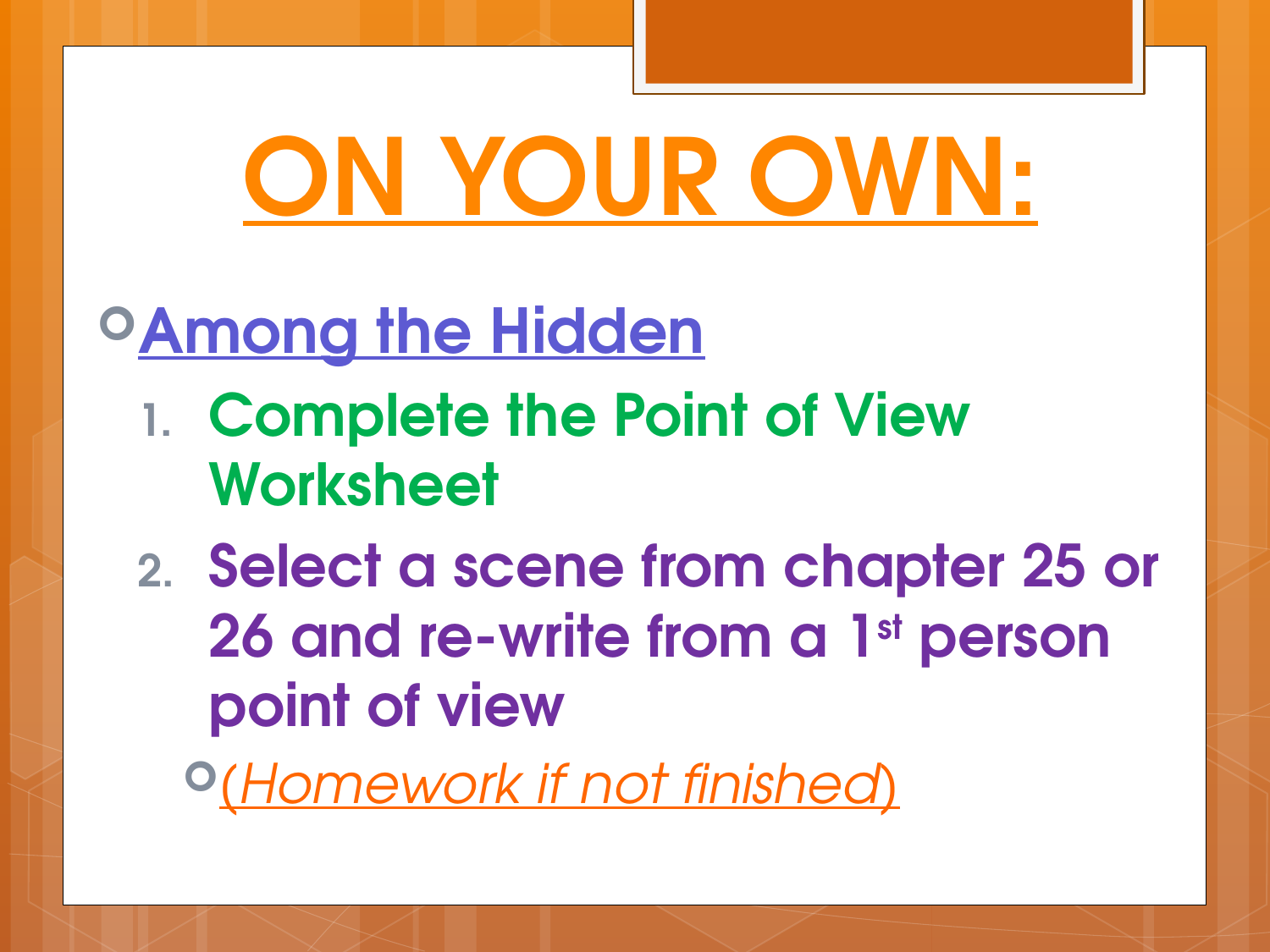

# ON YOUR OWN:
Among the Hidden
Complete the Point of View Worksheet
Select a scene from chapter 25 or 26 and re-write from a 1st person point of view
(Homework if not finished)